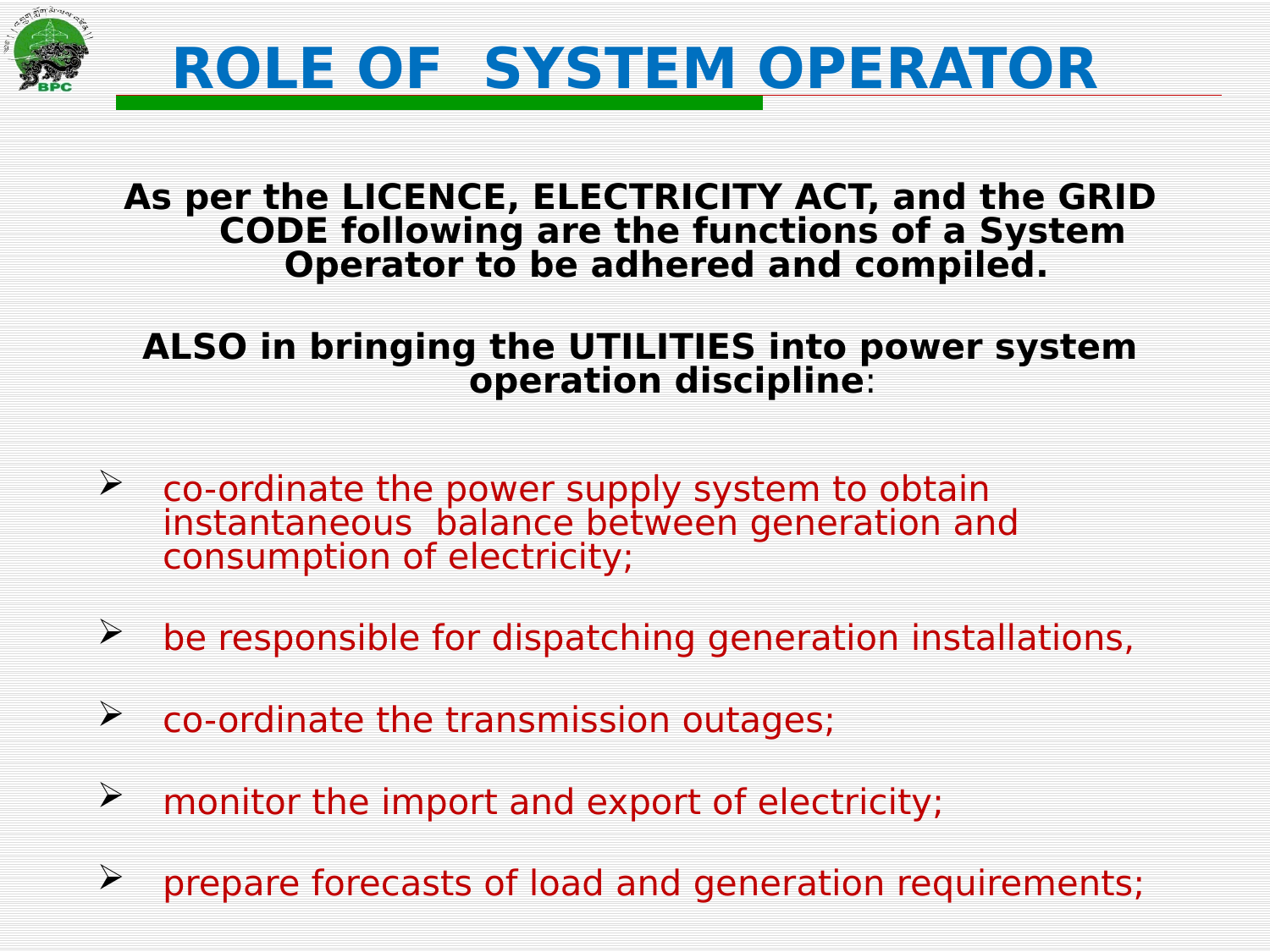

# ROLE OF  SYSTEM OPERATOR

As per the LICENCE, ELECTRICITY ACT, and the GRID CODE following are the functions of a System Operator to be adhered and compiled.

ALSO in bringing the UTILITIES into power system operation discipline:

co-ordinate the power supply system to obtain instantaneous  balance between generation and consumption of electricity;

be responsible for dispatching generation installations,

co-ordinate the transmission outages;

monitor the import and export of electricity;

prepare forecasts of load and generation requirements;